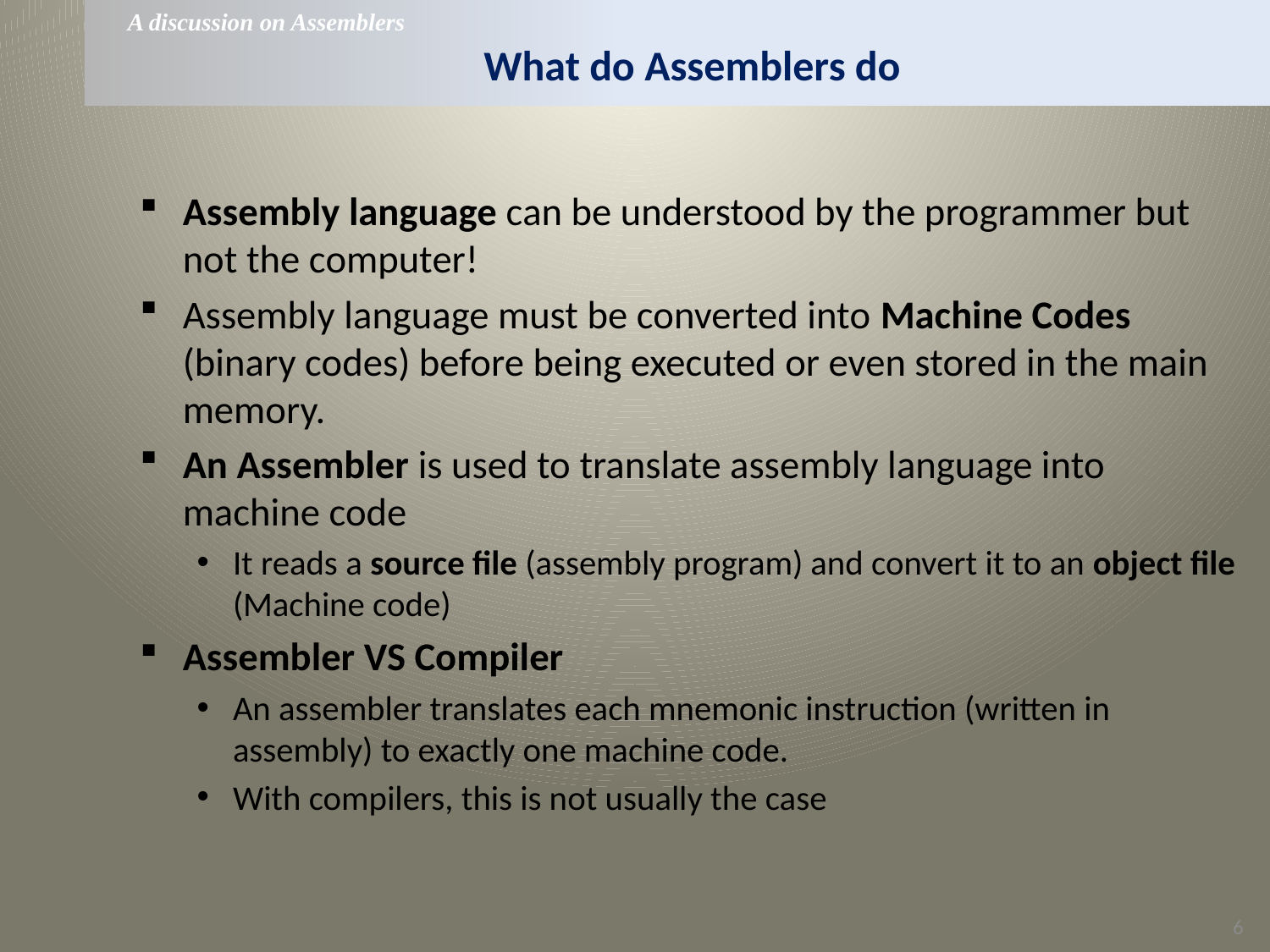

A discussion on Assemblers
# What do Assemblers do
Assembly language can be understood by the programmer but not the computer!
Assembly language must be converted into Machine Codes (binary codes) before being executed or even stored in the main memory.
An Assembler is used to translate assembly language into machine code
It reads a source file (assembly program) and convert it to an object file (Machine code)
Assembler VS Compiler
An assembler translates each mnemonic instruction (written in assembly) to exactly one machine code.
With compilers, this is not usually the case